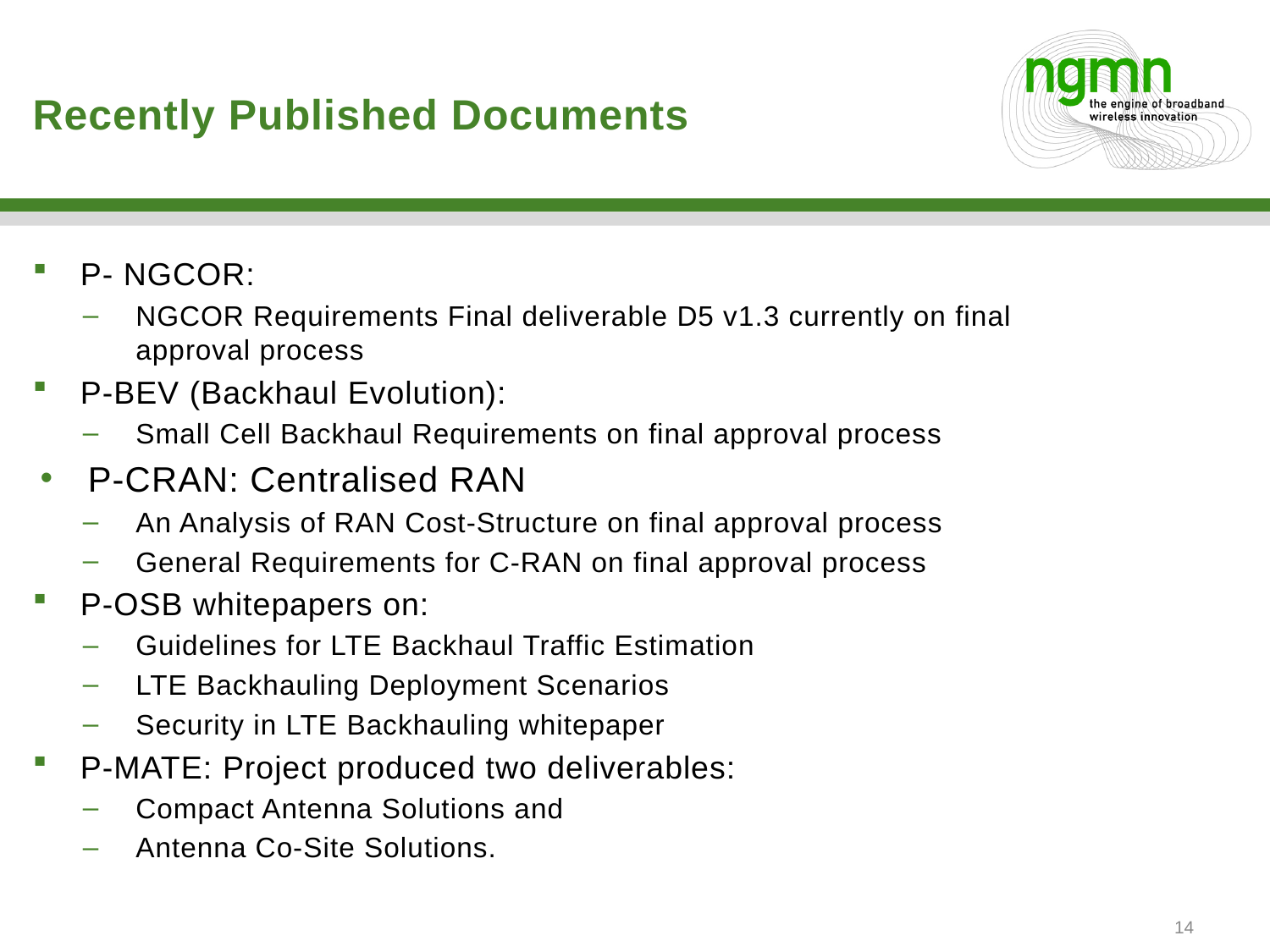

# Recently Published Documents

P- NGCOR:
NGCOR Requirements Final deliverable D5 v1.3 currently on final approval process
P-BEV (Backhaul Evolution):
Small Cell Backhaul Requirements on final approval process
P-CRAN: Centralised RAN
An Analysis of RAN Cost-Structure on final approval process
General Requirements for C-RAN on final approval process
P-OSB whitepapers on:
Guidelines for LTE Backhaul Traffic Estimation
LTE Backhauling Deployment Scenarios
Security in LTE Backhauling whitepaper
P-MATE: Project produced two deliverables:
Compact Antenna Solutions and
Antenna Co-Site Solutions.

14